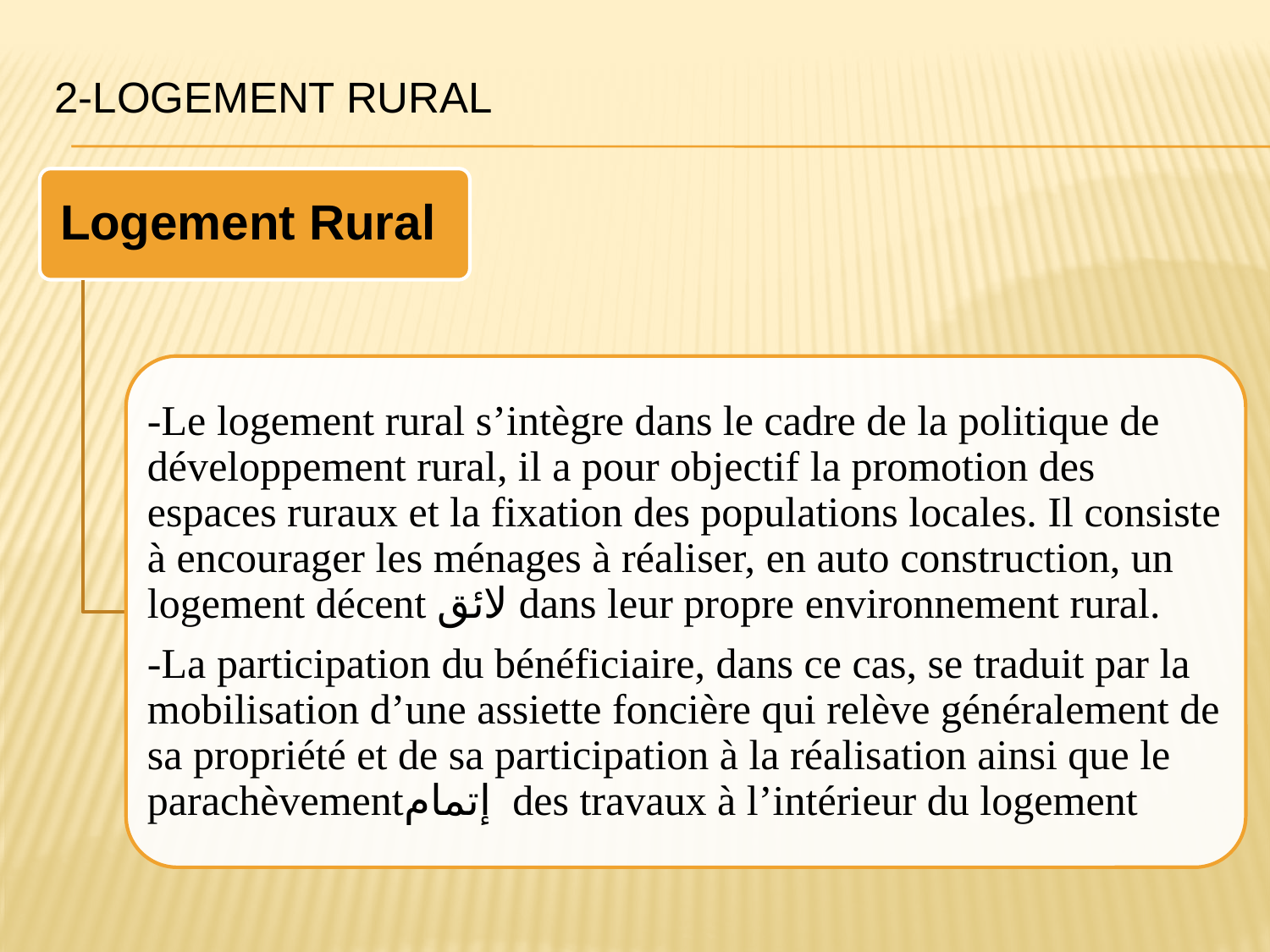

# 2-Logement Rural
Logement Rural
-Le logement rural s’intègre dans le cadre de la politique de développement rural, il a pour objectif la promotion des espaces ruraux et la fixation des populations locales. Il consiste à encourager les ménages à réaliser, en auto construction, un logement décent لائق dans leur propre environnement rural.
-La participation du bénéficiaire, dans ce cas, se traduit par la mobilisation d’une assiette foncière qui relève généralement de sa propriété et de sa participation à la réalisation ainsi que le parachèvementإتمام  des travaux à l’intérieur du logement